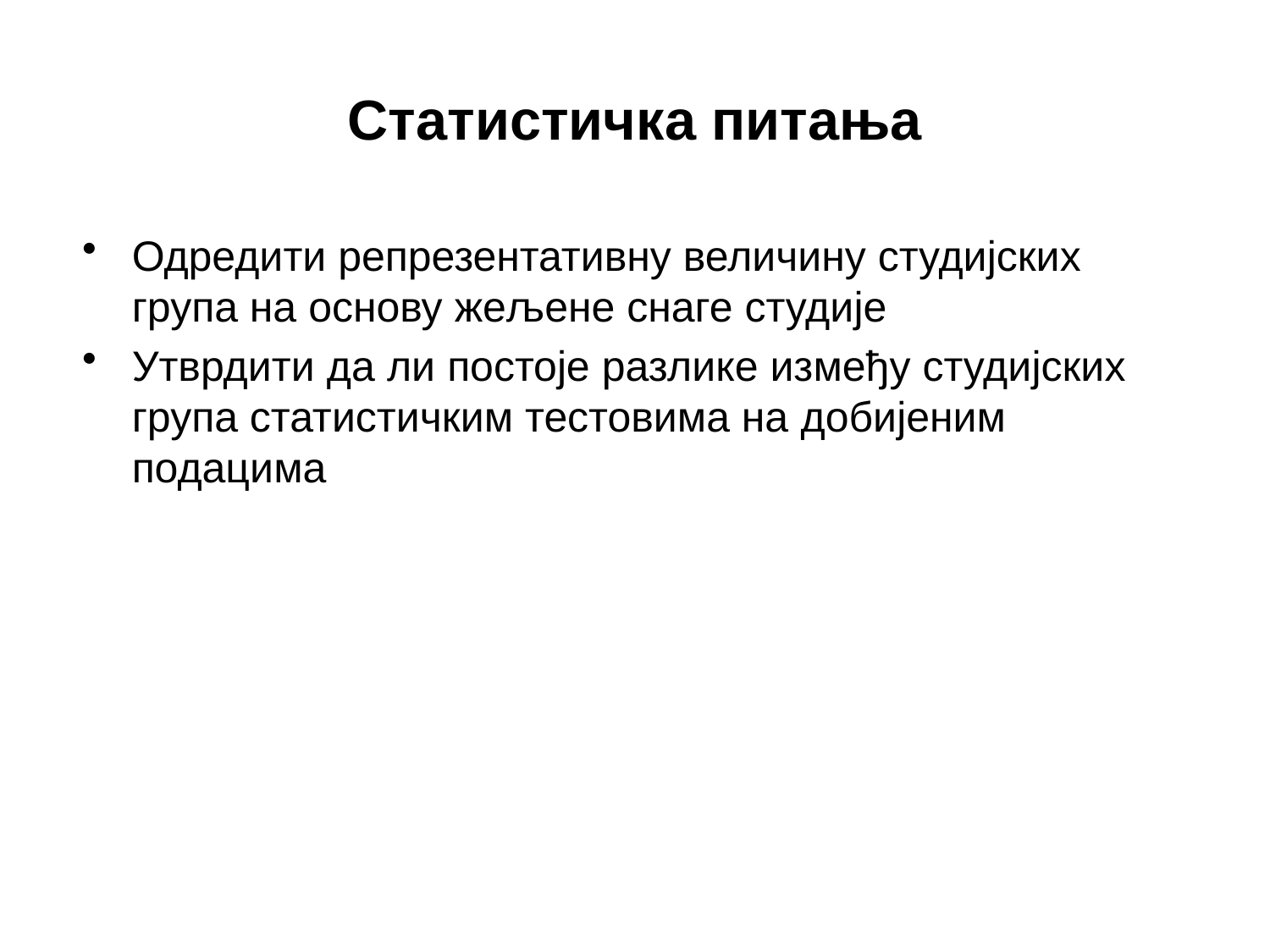

# Статистичка питања
Одредити репрезентативну величину студијских група на основу жељене снаге студије
Утврдити да ли постоје разлике између студијских група статистичким тестовима на добијеним подацима